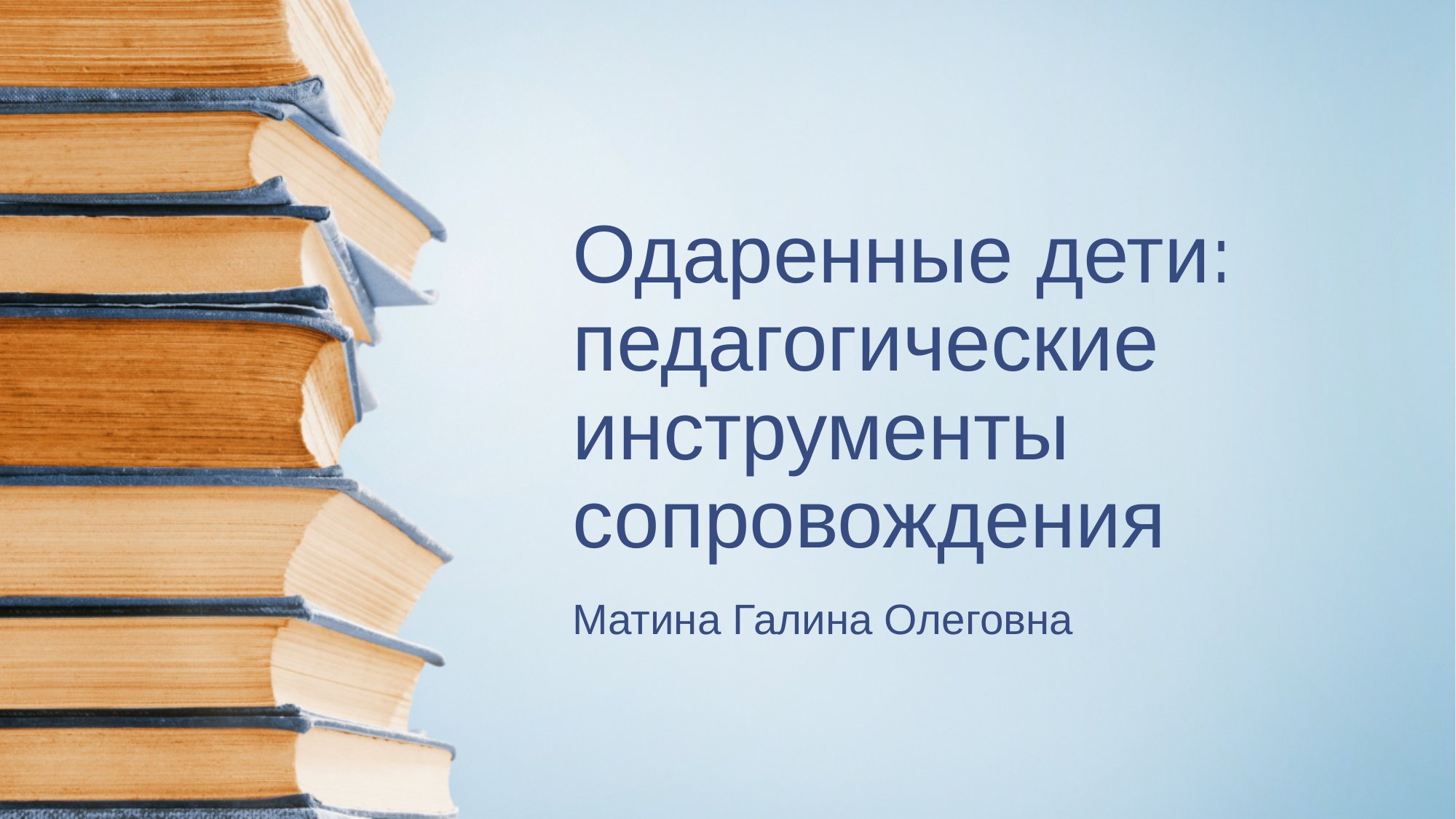

# Одаренные дети: педагогические инструменты сопровождения
Матина Галина Олеговна